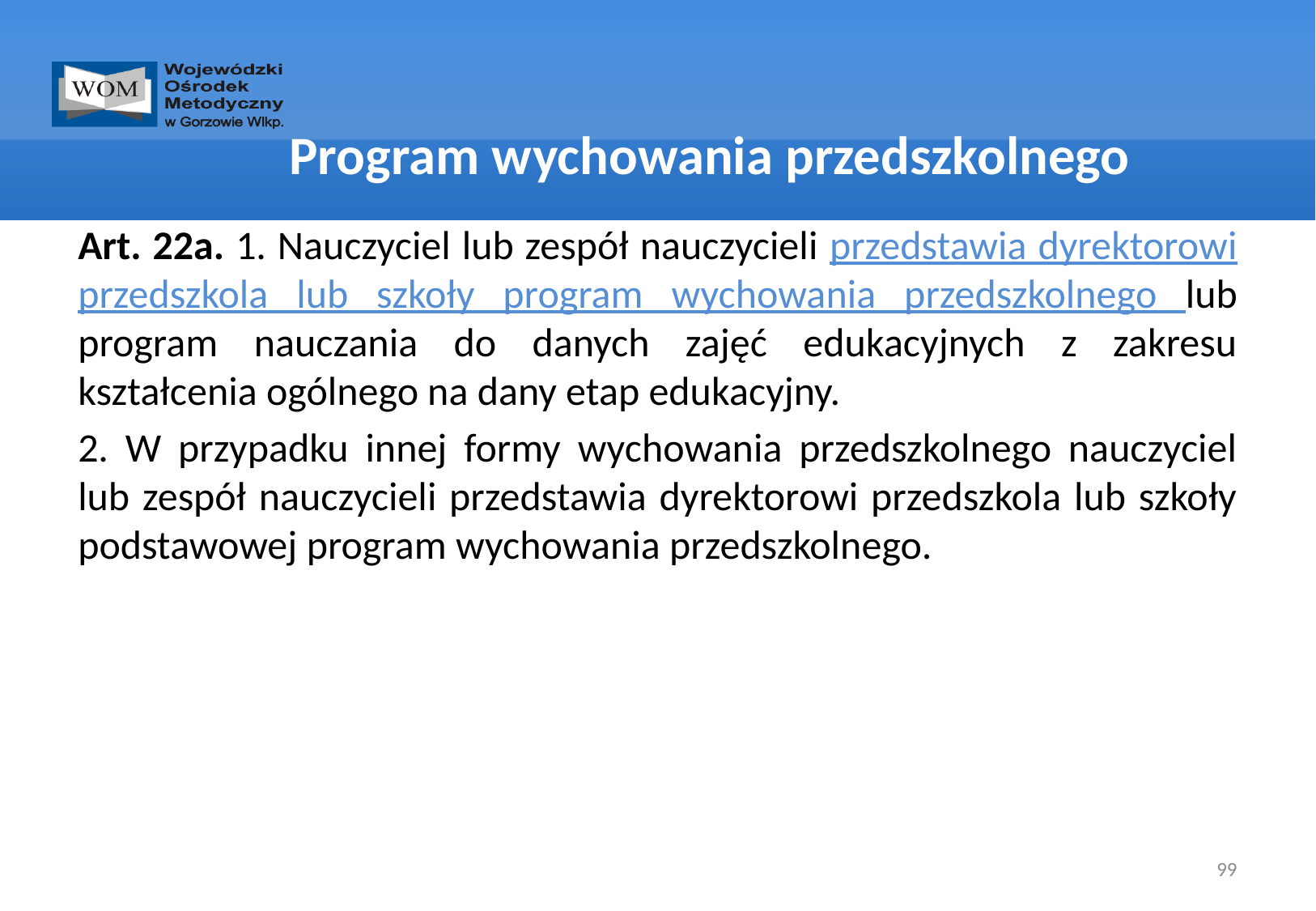

# Program wychowania przedszkolnego
Art. 22a. 1. Nauczyciel lub zespół nauczycieli przedstawia dyrektorowi przedszkola lub szkoły program wychowania przedszkolnego lub program nauczania do danych zajęć edukacyjnych z zakresu kształcenia ogólnego na dany etap edukacyjny.
2. W przypadku innej formy wychowania przedszkolnego nauczyciel lub zespół nauczycieli przedstawia dyrektorowi przedszkola lub szkoły podstawowej program wychowania przedszkolnego.
99